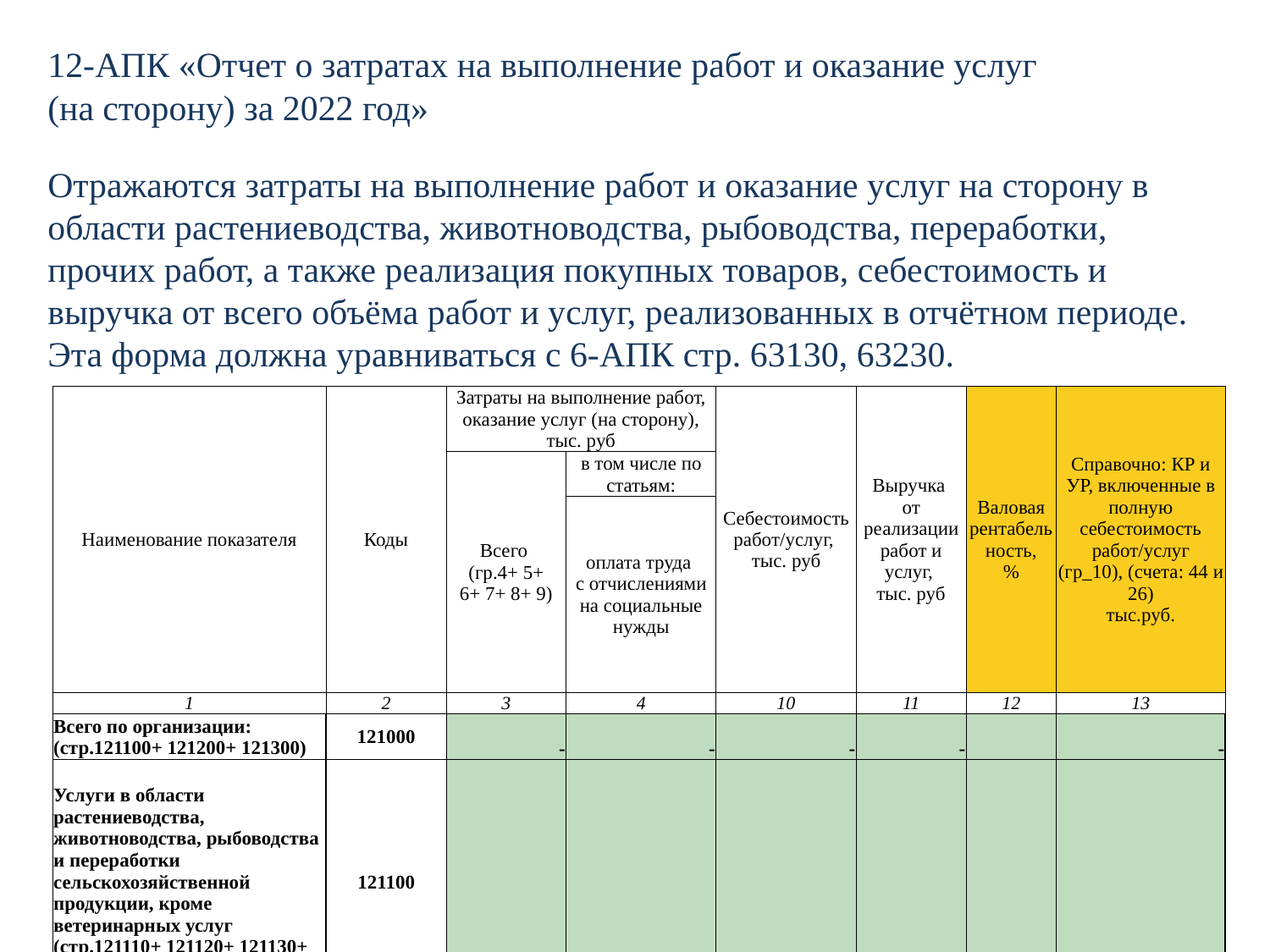

12-АПК «Отчет о затратах на выполнение работ и оказание услуг
(на сторону) за 2022 год»

Отражаются затраты на выполнение работ и оказание услуг на сторону в области растениеводства, животноводства, рыбоводства, переработки, прочих работ, а также реализация покупных товаров, себестоимость и выручка от всего объёма работ и услуг, реализованных в отчётном периоде. Эта форма должна уравниваться с 6-АПК стр. 63130, 63230.
|  | Наименование показателя | Коды | Затраты на выполнение работ, оказание услуг (на сторону), тыс. руб |  | Себестоимость работ/услуг, тыс. руб | Выручка от реализации работ и услуг, тыс. руб | Валовая рентабельность, % | Справочно: КР и УР, включенные в полную себестоимость работ/услуг (гр\_10), (счета: 44 и 26) тыс.руб. |
| --- | --- | --- | --- | --- | --- | --- | --- | --- |
|  |  |  | Всего (гр.4+ 5+ 6+ 7+ 8+ 9) | в том числе по статьям: |  |  |  |  |
|  |  |  |  | оплата труда с отчислениями на социальные нужды |  |  |  |  |
|  |  |  |  |  |  |  |  |  |
|  | 1 | 2 | 3 | 4 | 10 | 11 | 12 | 13 |
|  | Всего по организации: (стр.121100+ 121200+ 121300) | 121000 | - | - | - | - |  | - |
|  | Услуги в области растениеводства, животноводства, рыбоводства и переработки сельскохозяйственной продукции, кроме ветеринарных услуг (стр.121110+ 121120+ 121130+ 121140+ 121150+ 121160) | 121100 | - | - | - | - |  | - |